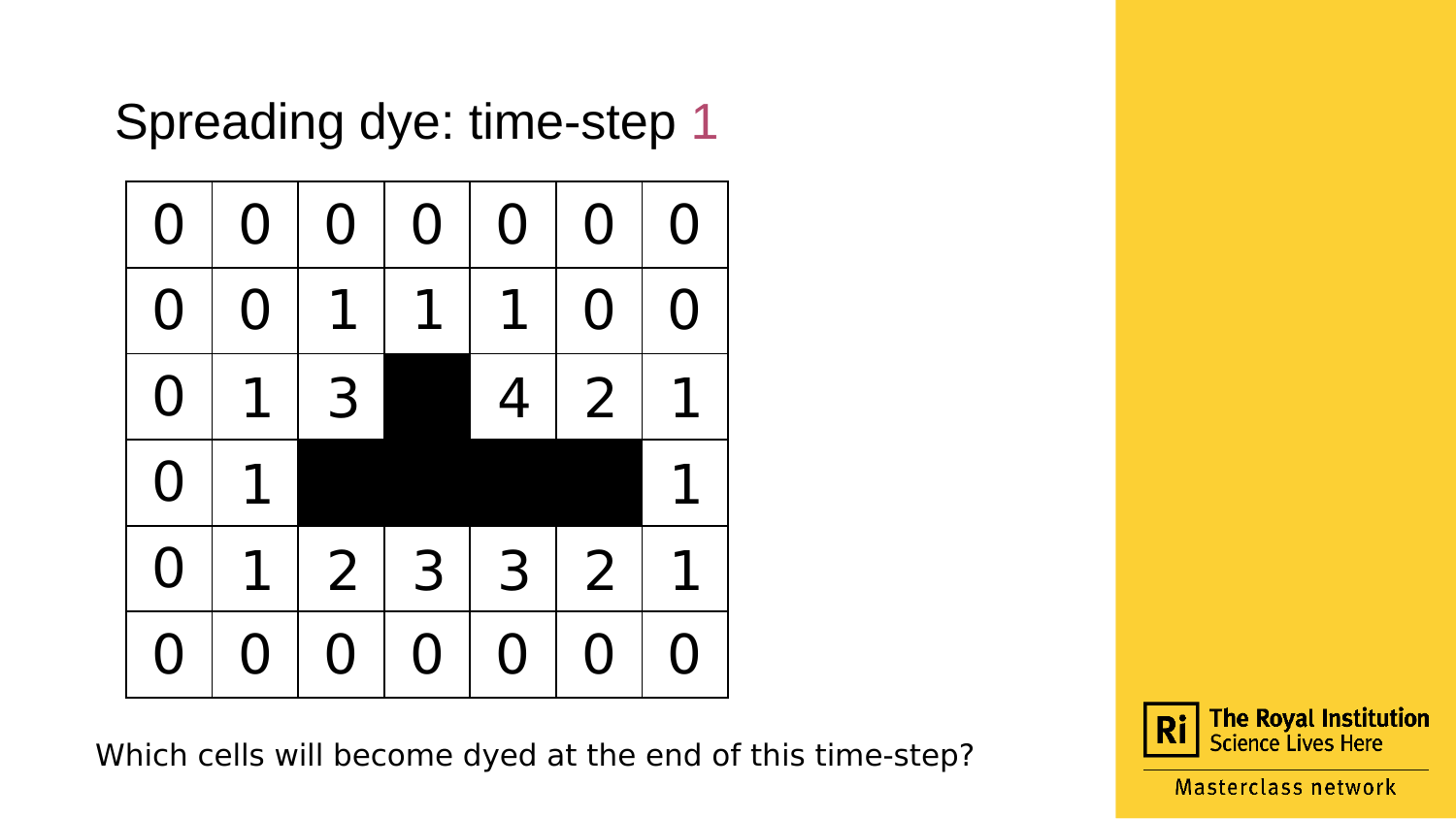

# Spreading dye: time-step 1
|  |  |  |  |  |  |  |
| --- | --- | --- | --- | --- | --- | --- |
|  |  |  |  |  |  |  |
|  |  |  |  |  |  |  |
|  |  |  |  |  |  |  |
|  |  |  |  |  |  |  |
|  |  |  |  |  |  |  |
| 0 | 0 | 0 | 0 | 0 | 0 | 0 |
| --- | --- | --- | --- | --- | --- | --- |
| 0 | 0 |  |  |  | 0 | 0 |
| 0 |  |  |  |  |  |  |
| 0 |  |  |  |  |  |  |
| 0 |  |  |  |  |  |  |
| 0 | 0 | 0 | 0 | 0 | 0 | 0 |
1
1
1
1
3
4
2
1
1
1
1
2
3
3
2
1
Which cells will become dyed at the end of this time-step?